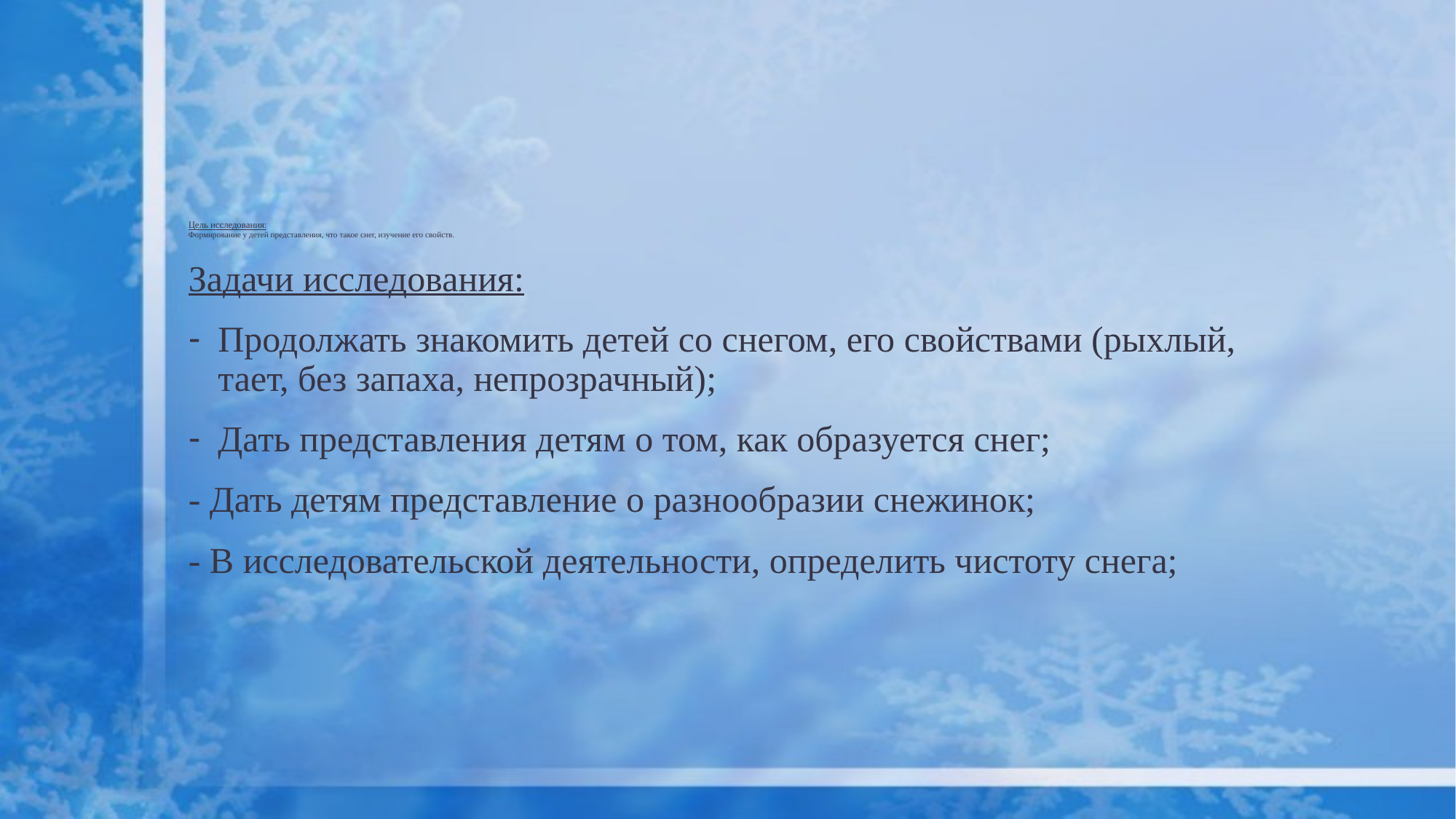

# Цель исследования: Формирование у детей представления, что такое снег, изучение его свойств.
Задачи исследования:
Продолжать знакомить детей со снегом, его свойствами (рыхлый, тает, без запаха, непрозрачный);
Дать представления детям о том, как образуется снег;
- Дать детям представление о разнообразии снежинок;
- В исследовательской деятельности, определить чистоту снега;